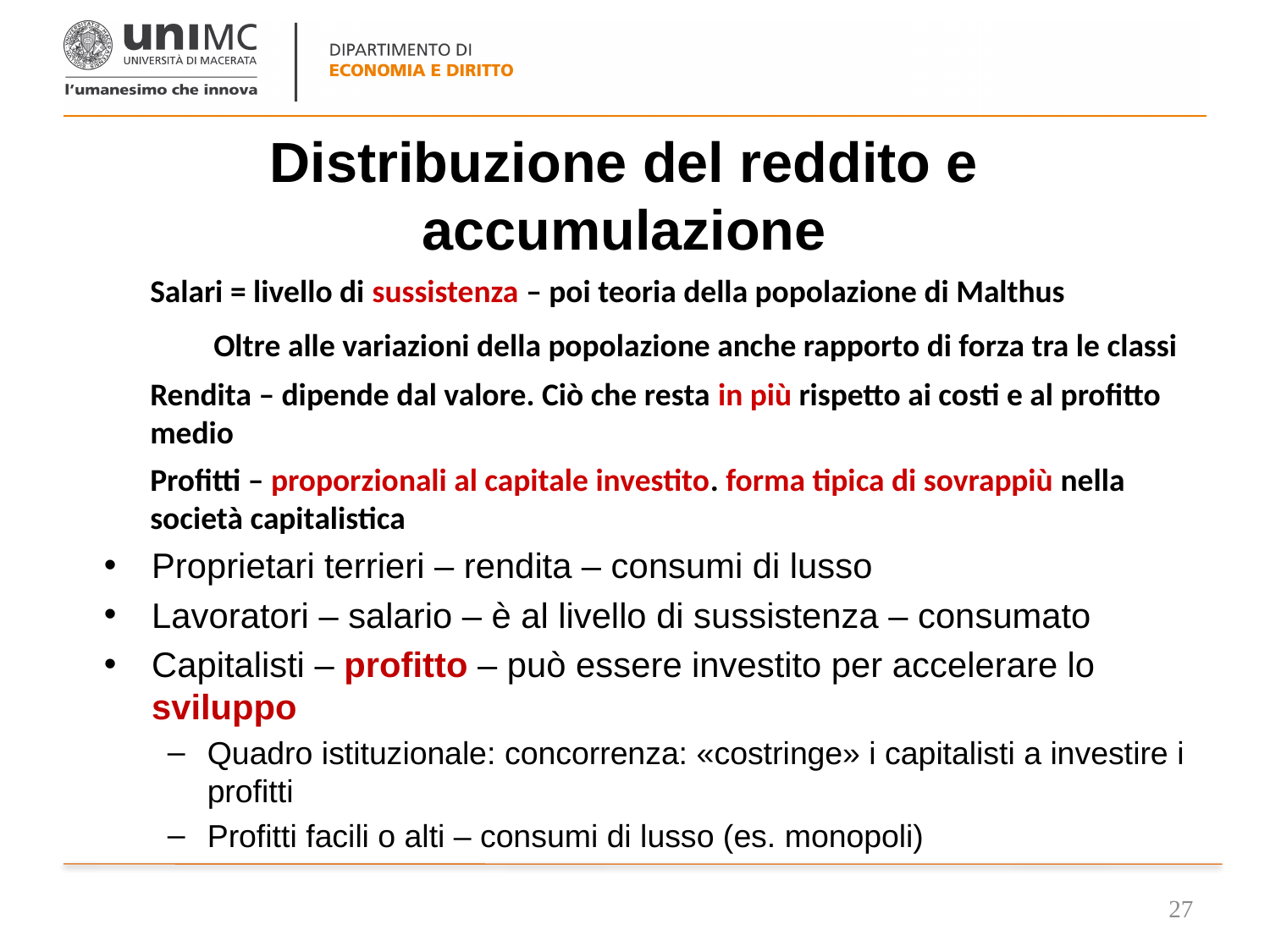

# Distribuzione del reddito e accumulazione
Salari = livello di sussistenza – poi teoria della popolazione di Malthus
Oltre alle variazioni della popolazione anche rapporto di forza tra le classi
Rendita – dipende dal valore. Ciò che resta in più rispetto ai costi e al profitto medio
Profitti – proporzionali al capitale investito. forma tipica di sovrappiù nella società capitalistica
Proprietari terrieri – rendita – consumi di lusso
Lavoratori – salario – è al livello di sussistenza – consumato
Capitalisti – profitto – può essere investito per accelerare lo sviluppo
Quadro istituzionale: concorrenza: «costringe» i capitalisti a investire i profitti
Profitti facili o alti – consumi di lusso (es. monopoli)
27